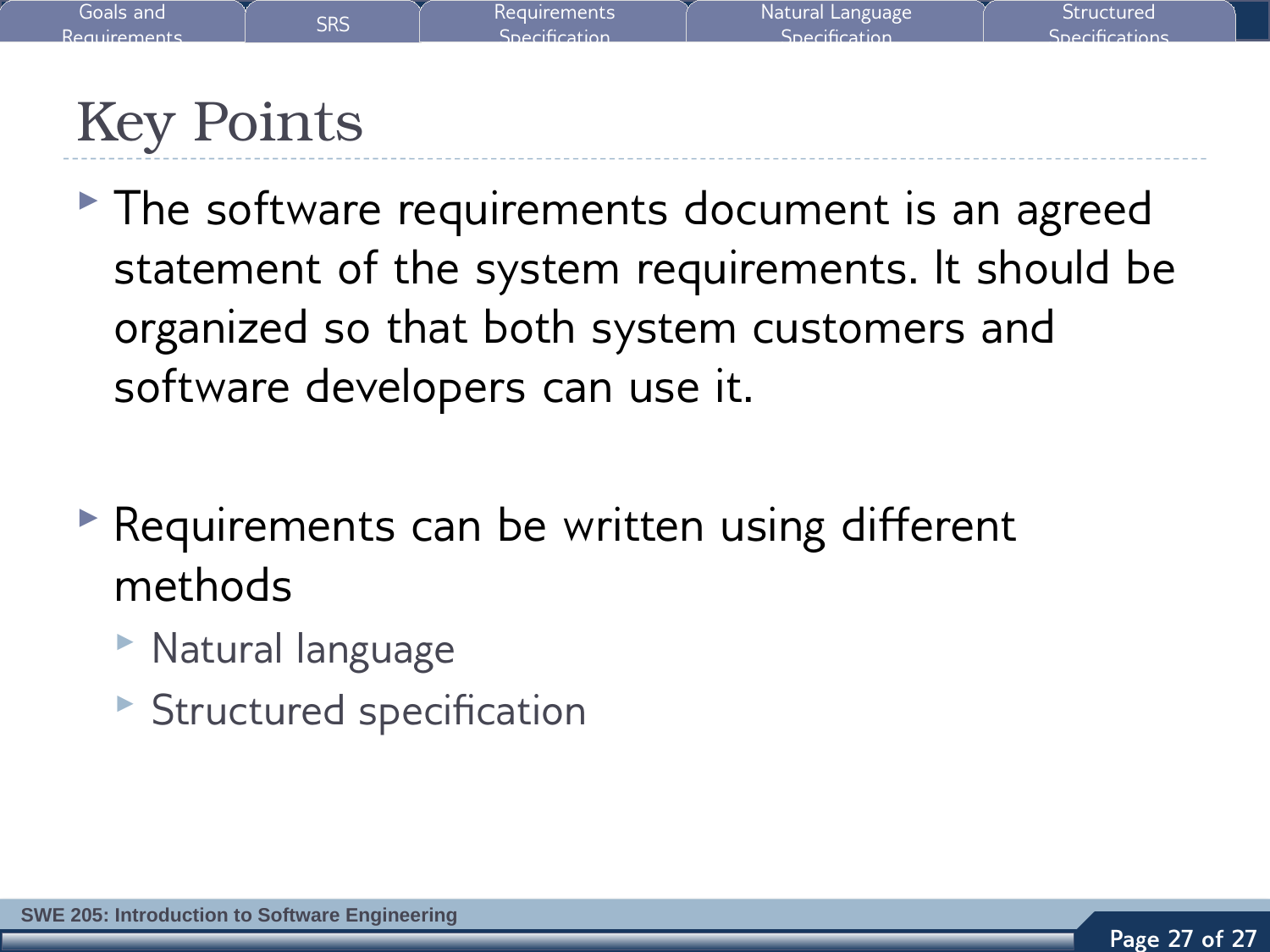

Goals and Requirements
SRS
Requirements Specification
Natural Language Specification
Structured Specifications
# Key Points
The software requirements document is an agreed statement of the system requirements. It should be organized so that both system customers and software developers can use it.

Requirements can be written using different methods
Natural language
Structured specification
27
Page 27 of 27